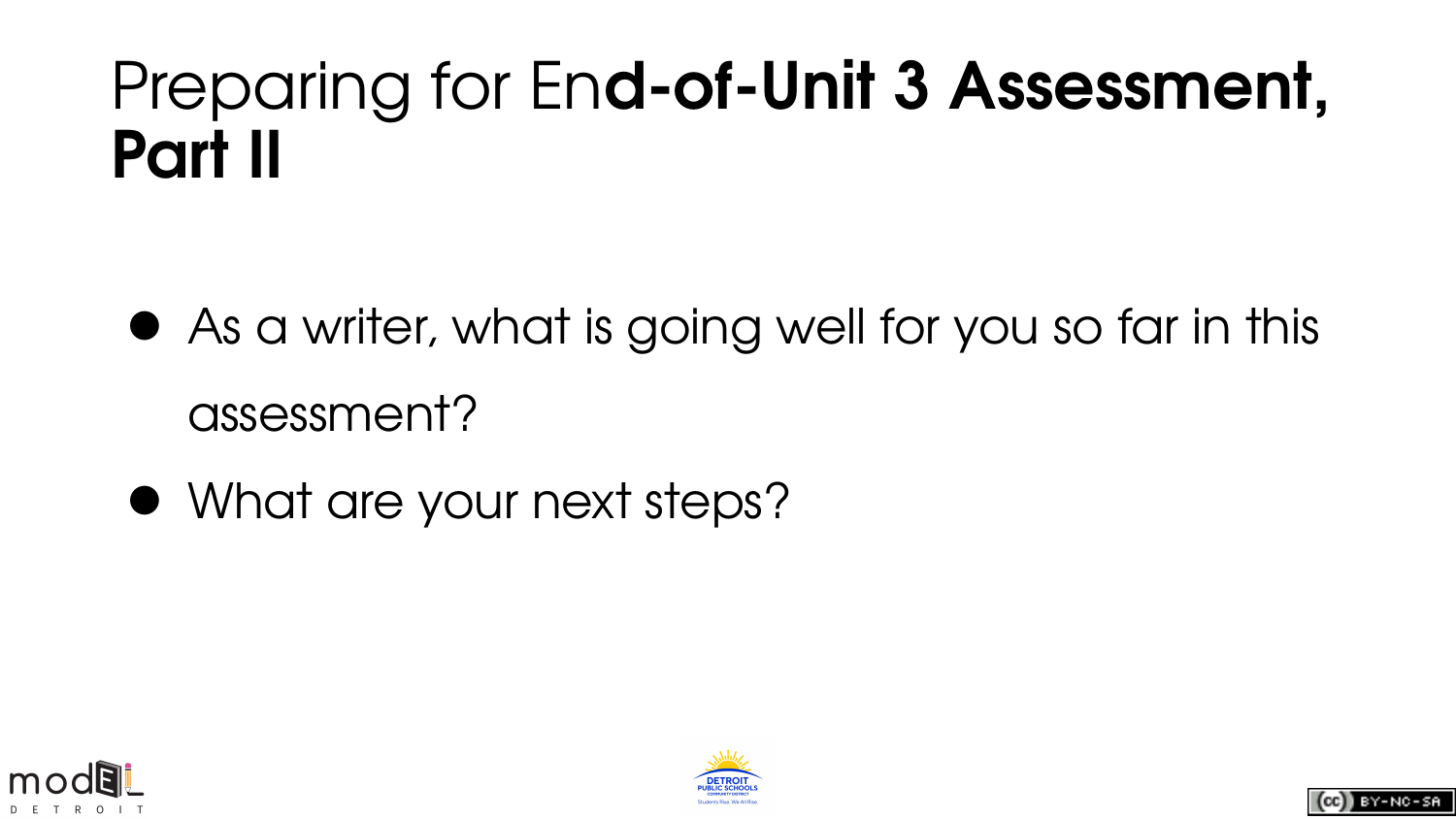

# Preparing for End-of-Unit 3 Assessment, Part II
As a writer, what is going well for you so far in this assessment?
What are your next steps?